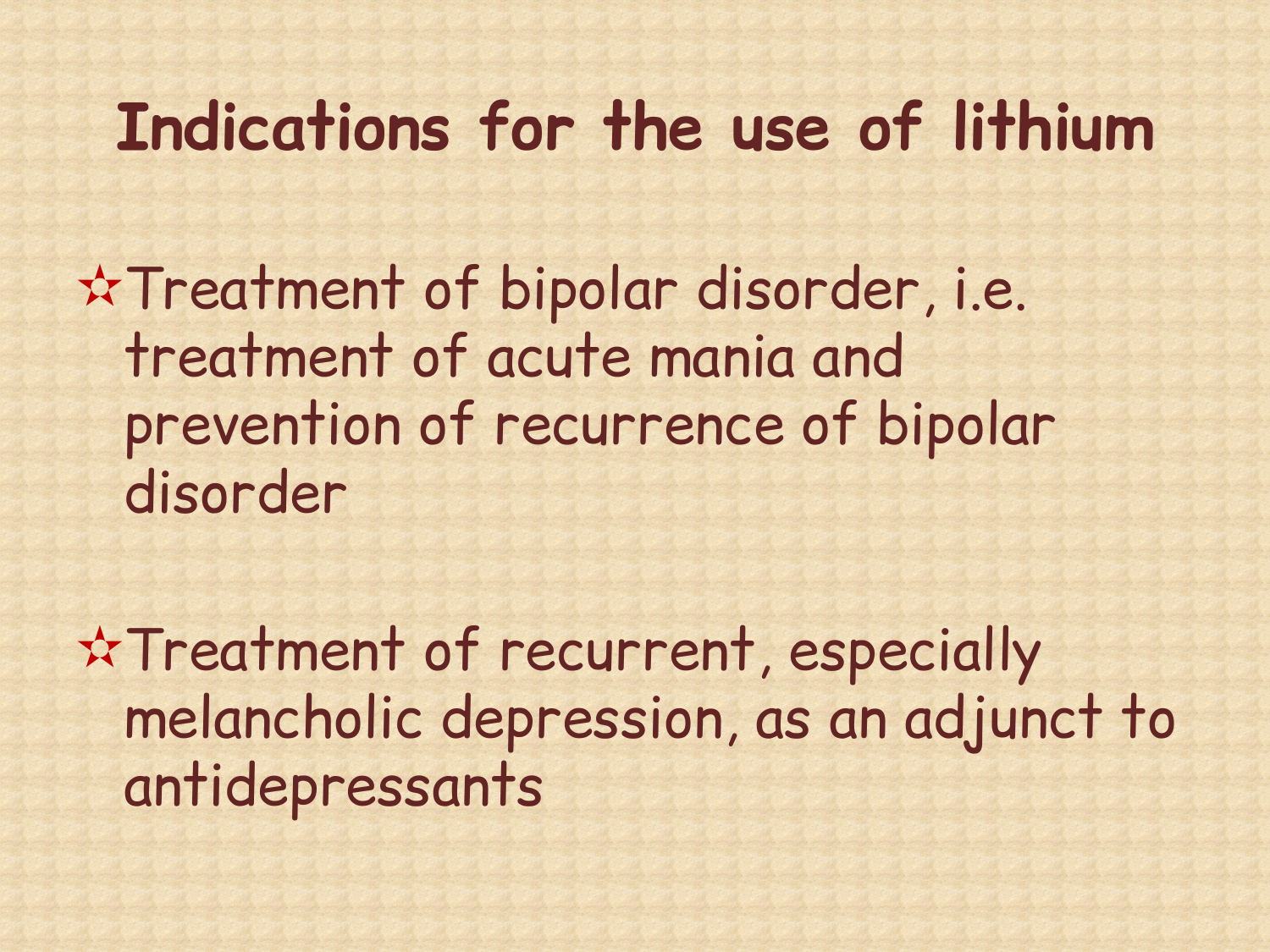

Indications for the use of lithium

Treatment of bipolar disorder, i.e. treatment of acute mania and prevention of recurrence of bipolar disorder

Treatment of recurrent, especially melancholic depression, as an adjunct to antidepressants